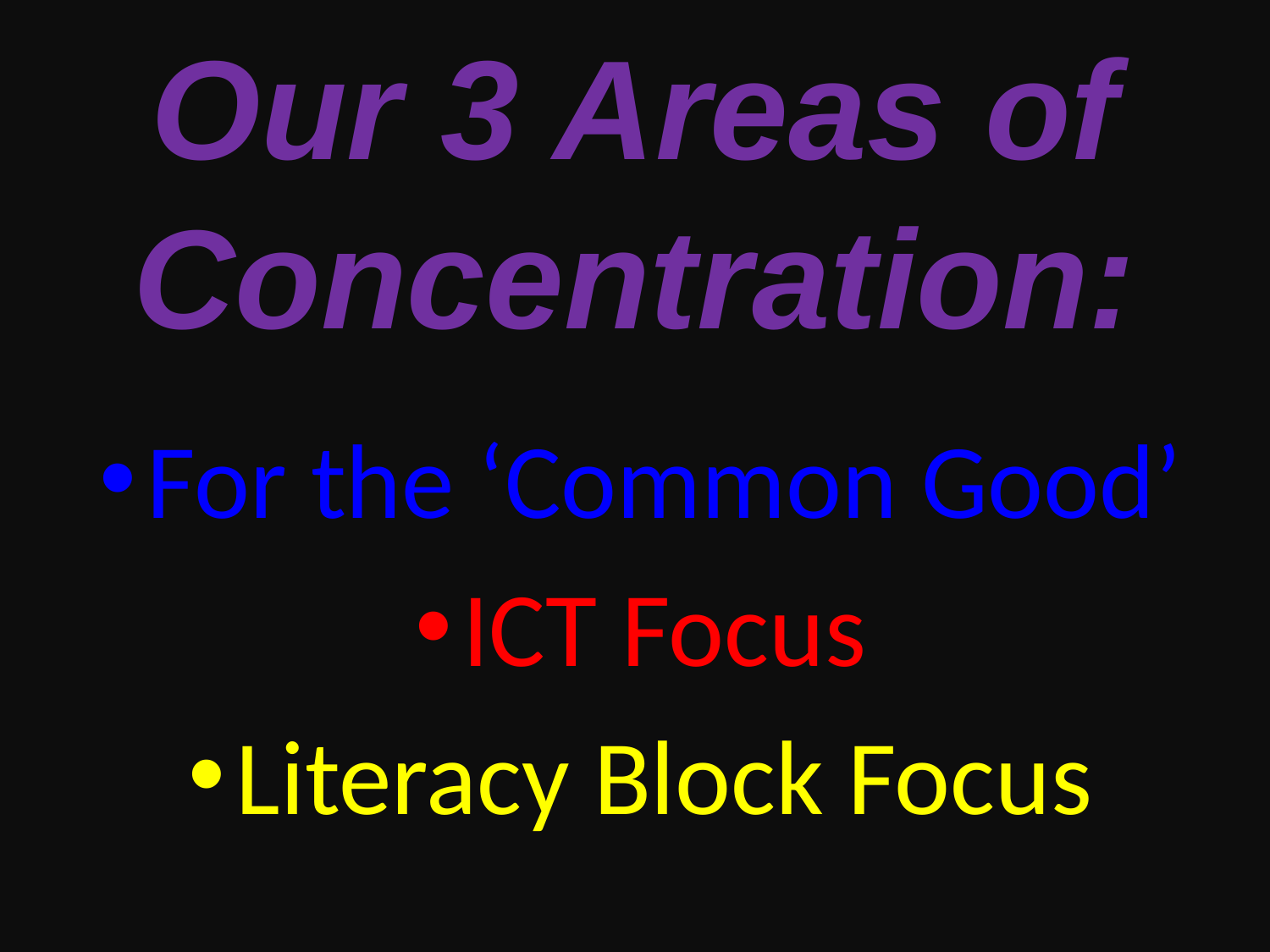

# Our 3 Areas of Concentration:
For the ‘Common Good’
ICT Focus
Literacy Block Focus